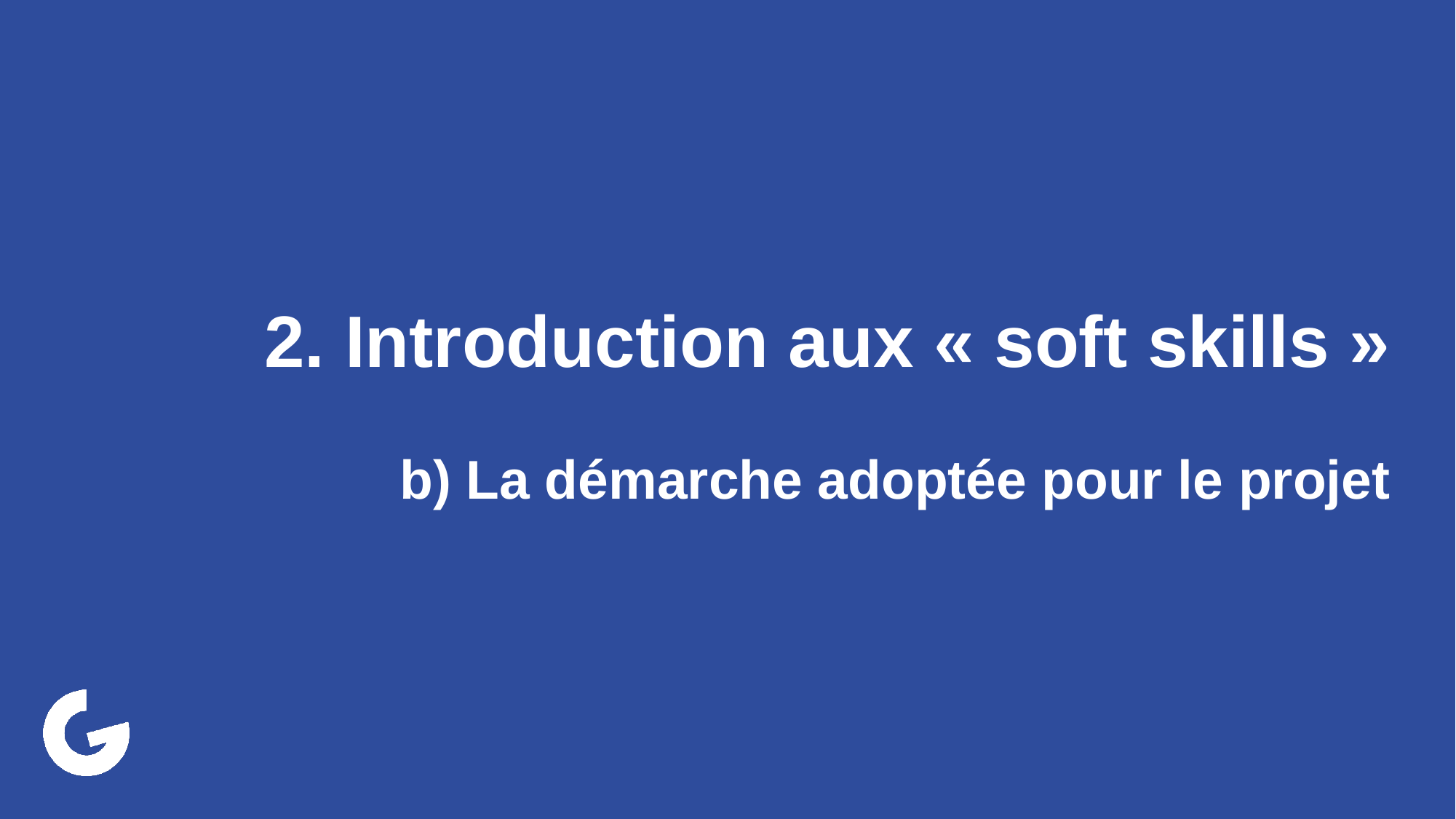

# 2. Introduction aux « soft skills » b) La démarche adoptée pour le projet